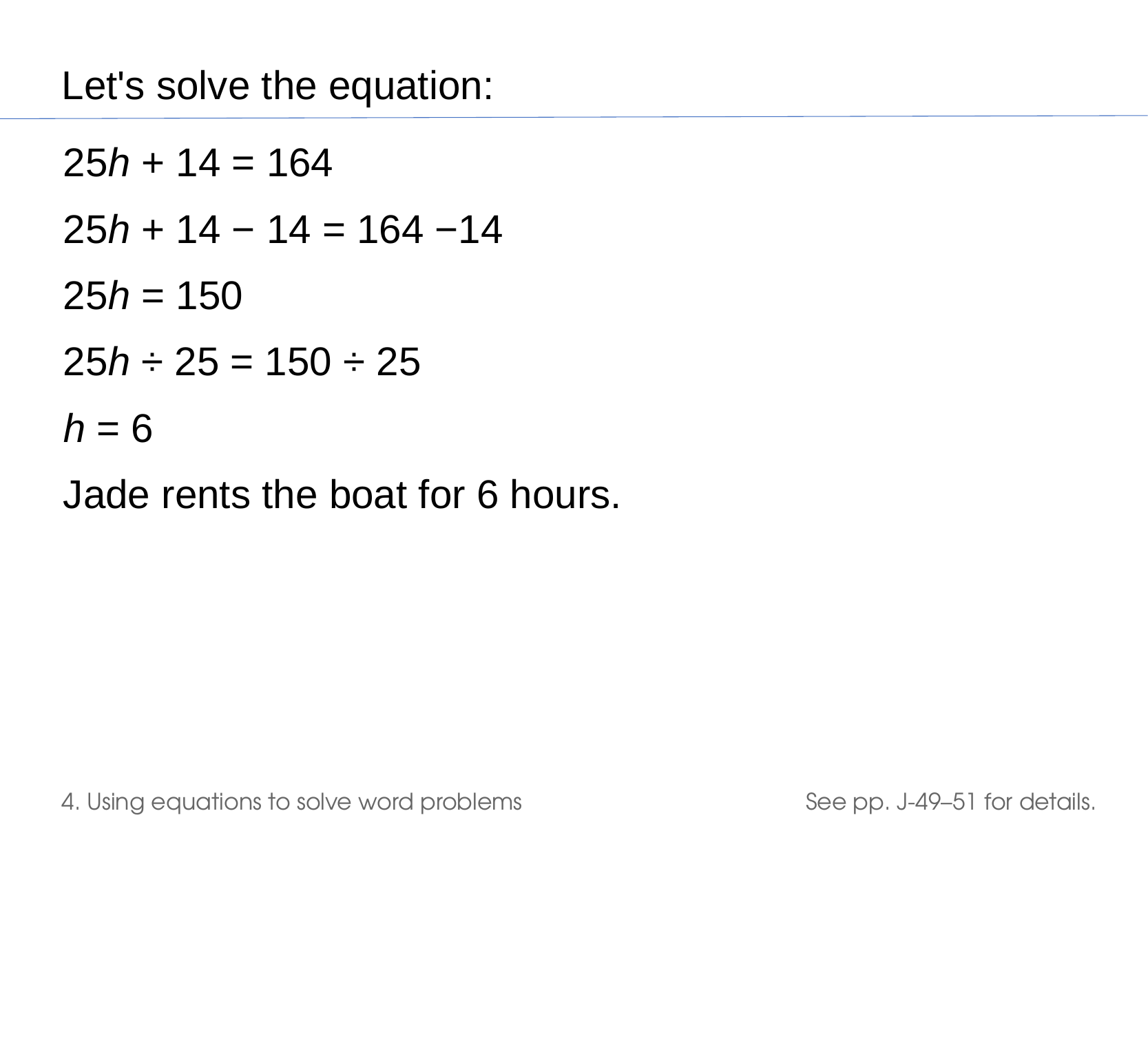

Let's solve the equation:
25h + 14 = 164
25h + 14 − 14 = 164 −14
25h = 150
25h ÷ 25 = 150 ÷ 25
h = 6
Jade rents the boat for 6 hours.

4. Using equations to solve word problems
See pp. J-49–51 for details.